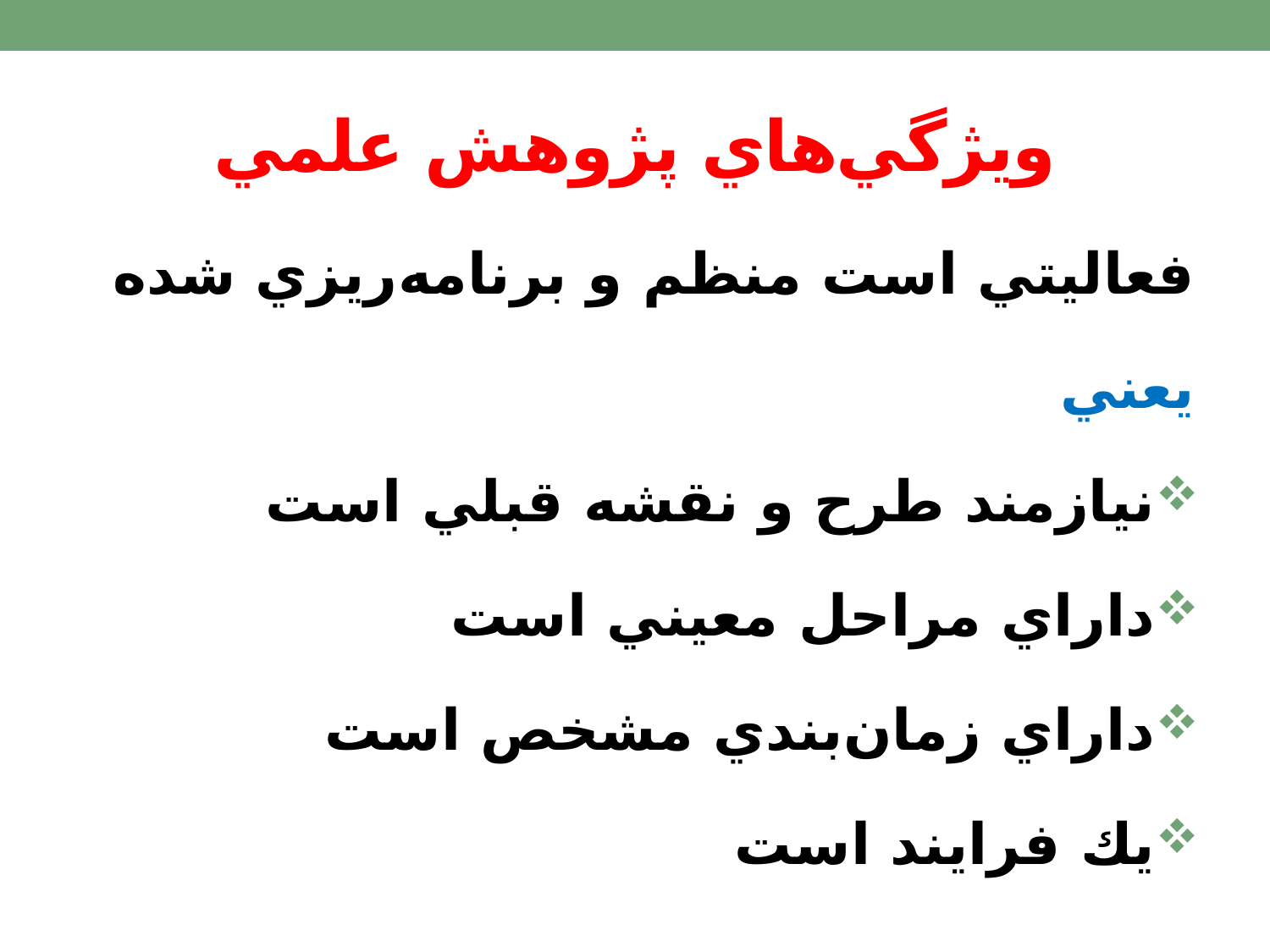

# ويژگي‌هاي پژوهش علمي
فعاليتي است منظم و برنامه‌ريزي شده
يعني
نيازمند طرح و نقشه قبلي است
داراي مراحل معيني است
داراي زمان‌بندي مشخص است
يك فرايند است